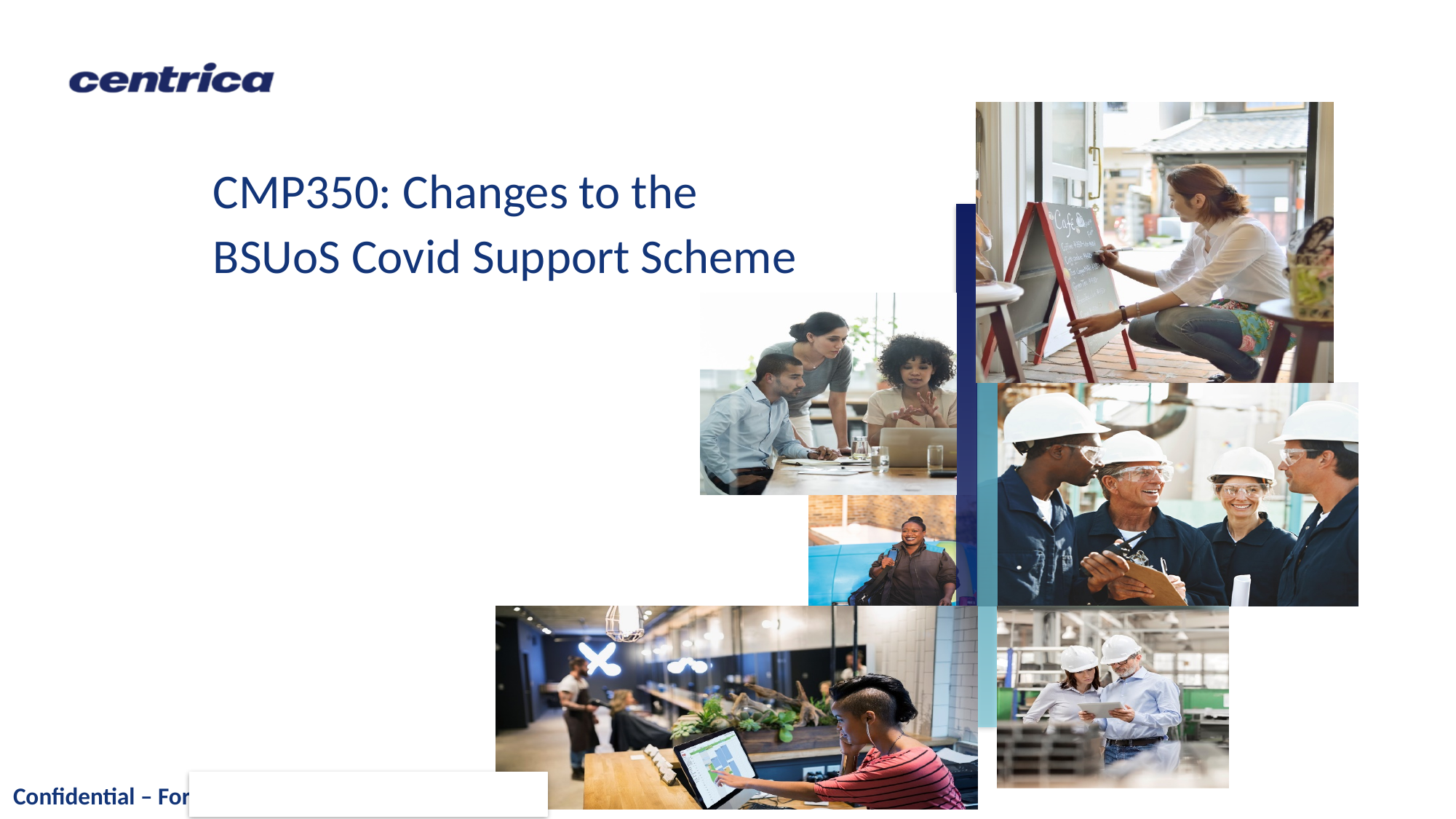

CMP350: Changes to the
BSUoS Covid Support Scheme